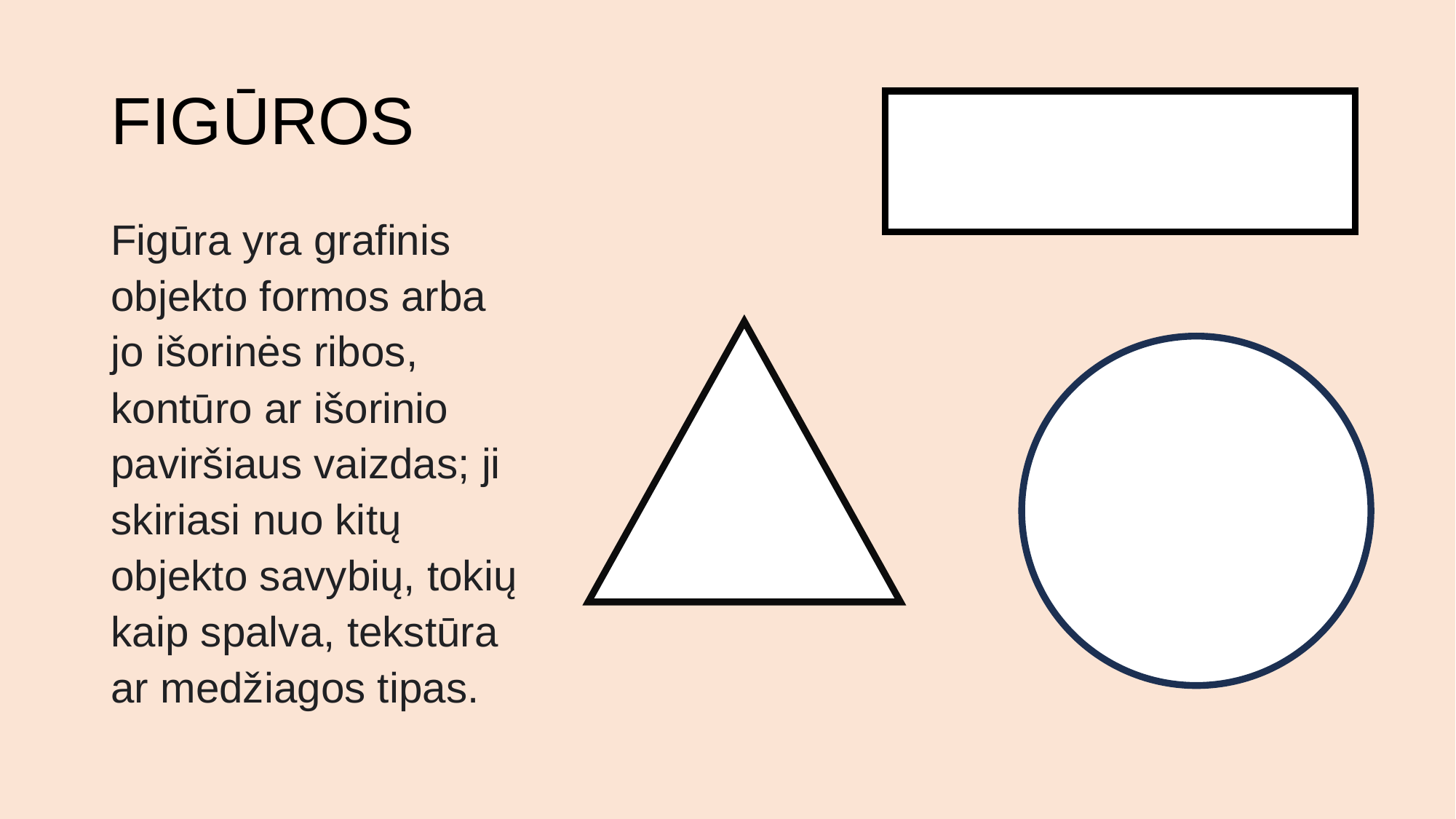

# FIGŪROS

Figūra yra grafinis objekto formos arba jo išorinės ribos, kontūro ar išorinio paviršiaus vaizdas; ji skiriasi nuo kitų objekto savybių, tokių kaip spalva, tekstūra ar medžiagos tipas.